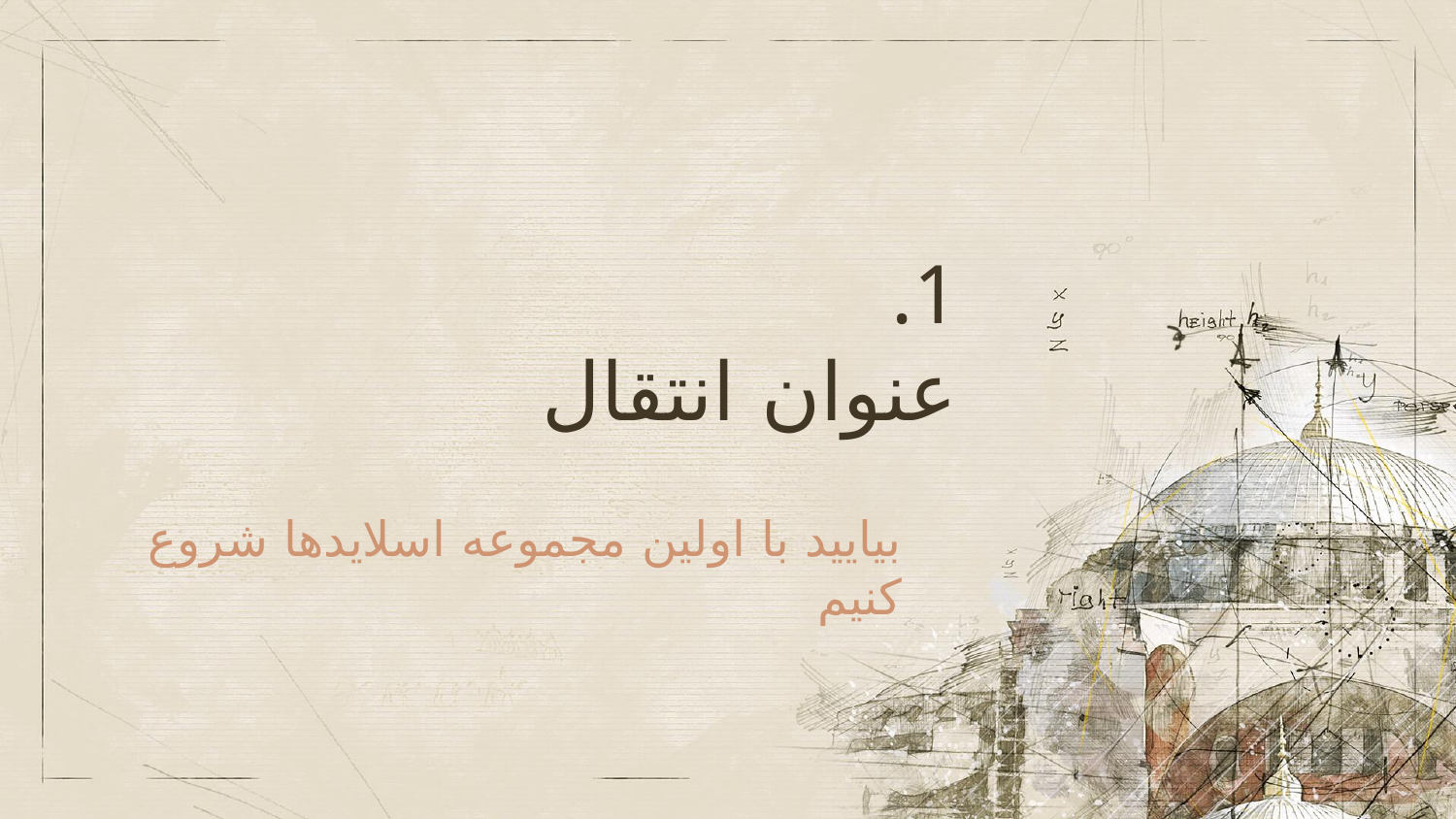

# 1.
عنوان انتقال
بیایید با اولین مجموعه اسلایدها شروع کنیم